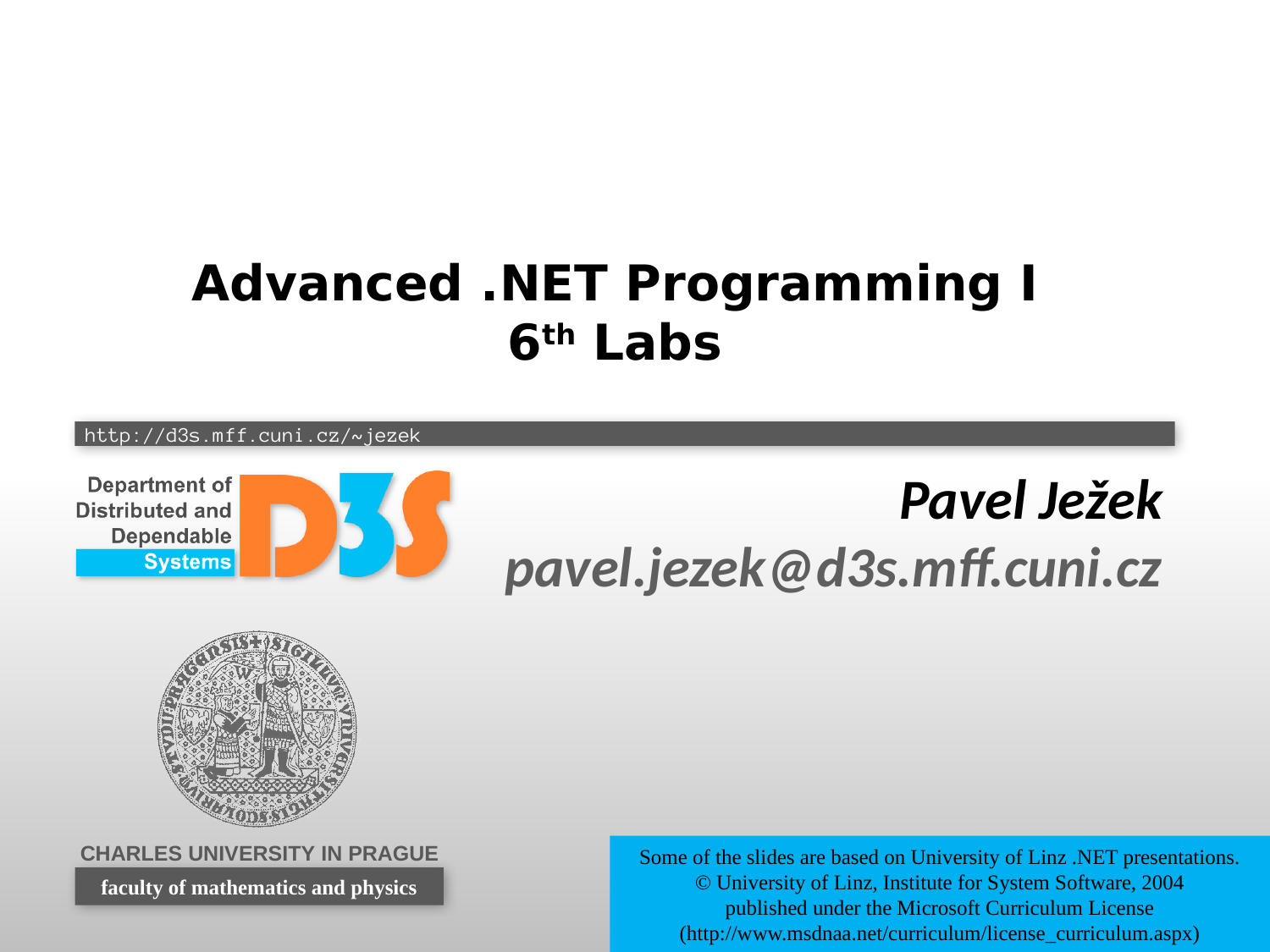

# Advanced .NET Programming I 6th Labs
Pavel Ježek
pavel.jezek@d3s.mff.cuni.cz
Some of the slides are based on University of Linz .NET presentations.
© University of Linz, Institute for System Software, 2004
published under the Microsoft Curriculum License
(http://www.msdnaa.net/curriculum/license_curriculum.aspx)